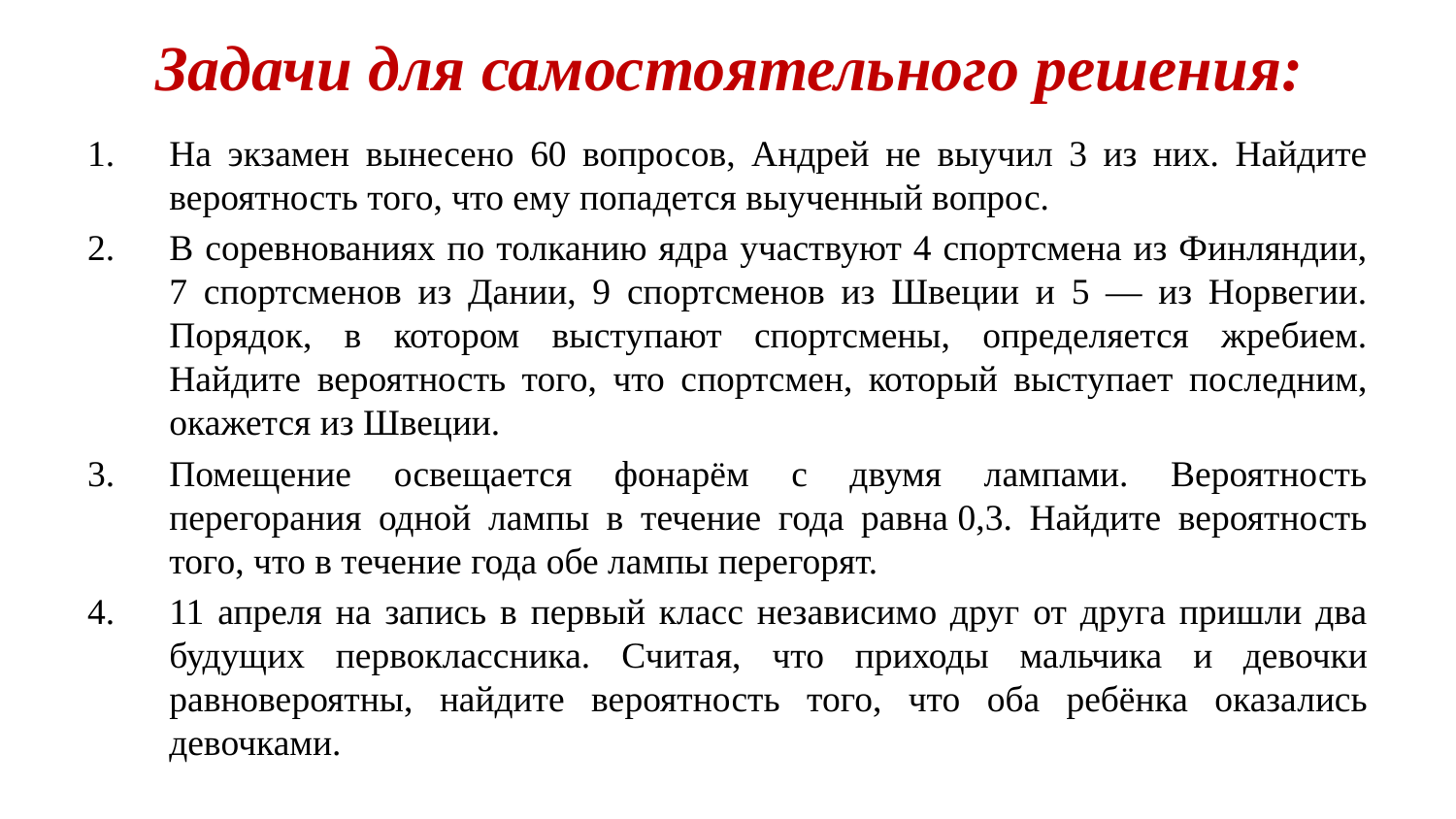

# Задачи для самостоятельного решения:
На экзамен вынесено 60 вопросов, Андрей не выучил 3 из них. Найдите вероятность того, что ему попадется выученный вопрос.
В соревнованиях по толканию ядра участвуют 4 спортсмена из Финляндии, 7 спортсменов из Дании, 9 спортсменов из Швеции и 5 — из Норвегии. Порядок, в котором выступают спортсмены, определяется жребием. Найдите вероятность того, что спортсмен, который выступает последним, окажется из Швеции.
Помещение освещается фонарём с двумя лампами. Вероятность перегорания одной лампы в течение года равна 0,3. Найдите вероятность того, что в течение года обе лампы перегорят.
11 апреля на запись в первый класс независимо друг от друга пришли два будущих первоклассника. Считая, что приходы мальчика и девочки равновероятны, найдите вероятность того, что оба ребёнка оказались девочками.